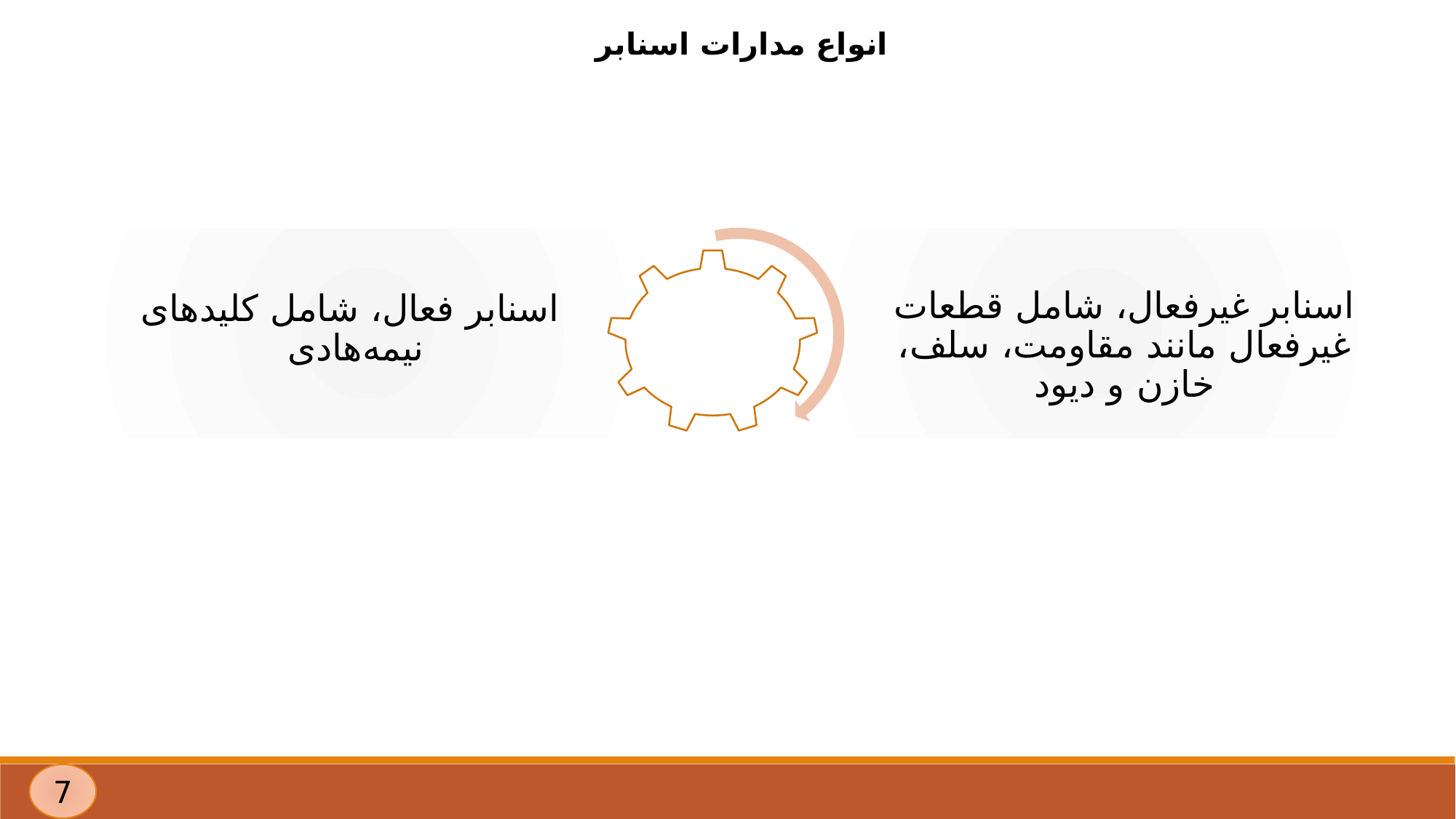

انواع مدارات اسنابر

اسنابر غیرفعال، شامل قطعات غیرفعال مانند مقاومت، سلف، خازن و دیود
اسنابر فعال، شامل کلیدهای نیمه‌هادی
7